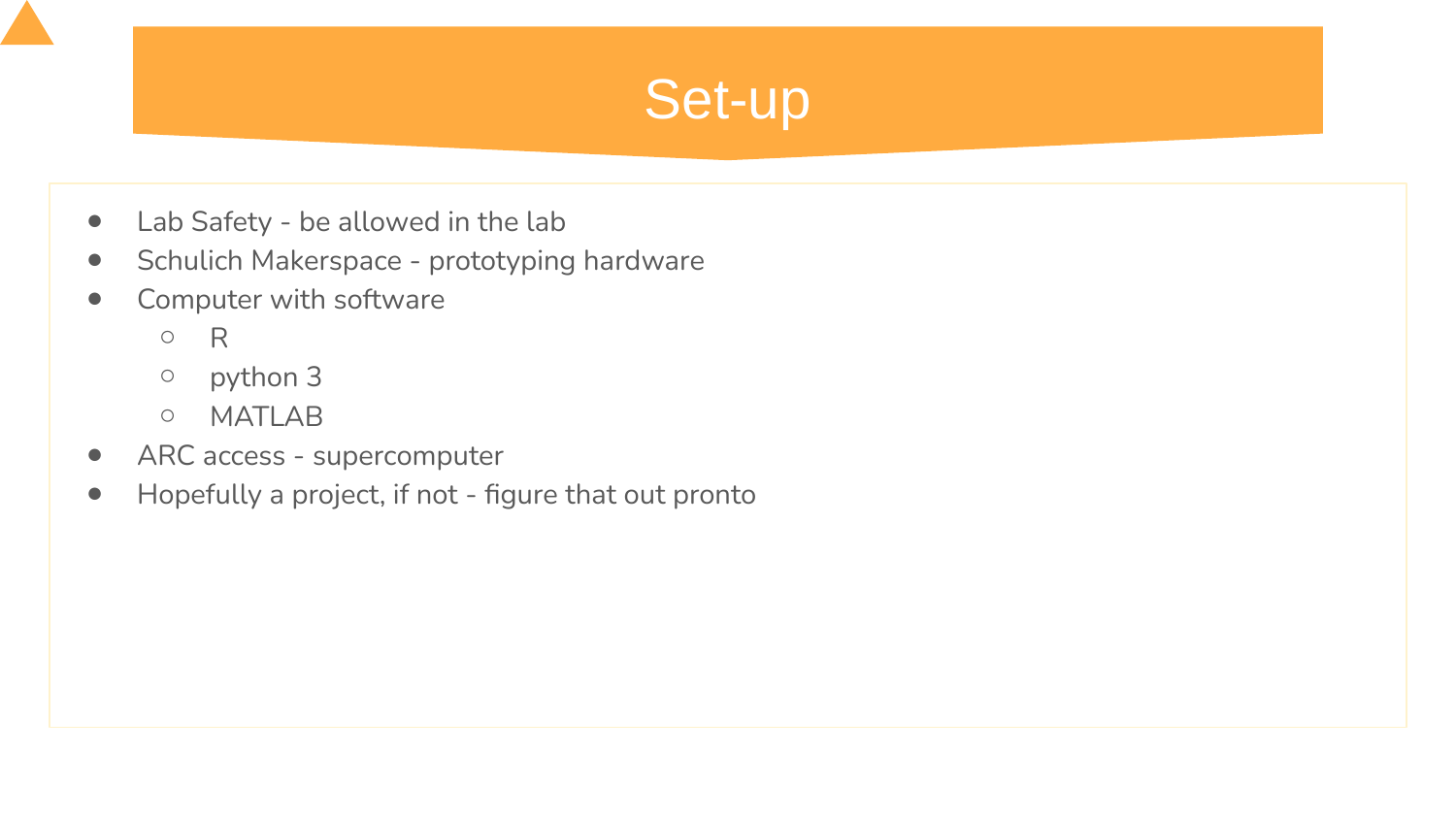

# Set-up
Lab Safety - be allowed in the lab
Schulich Makerspace - prototyping hardware
Computer with software
R
python 3
MATLAB
ARC access - supercomputer
Hopefully a project, if not - figure that out pronto